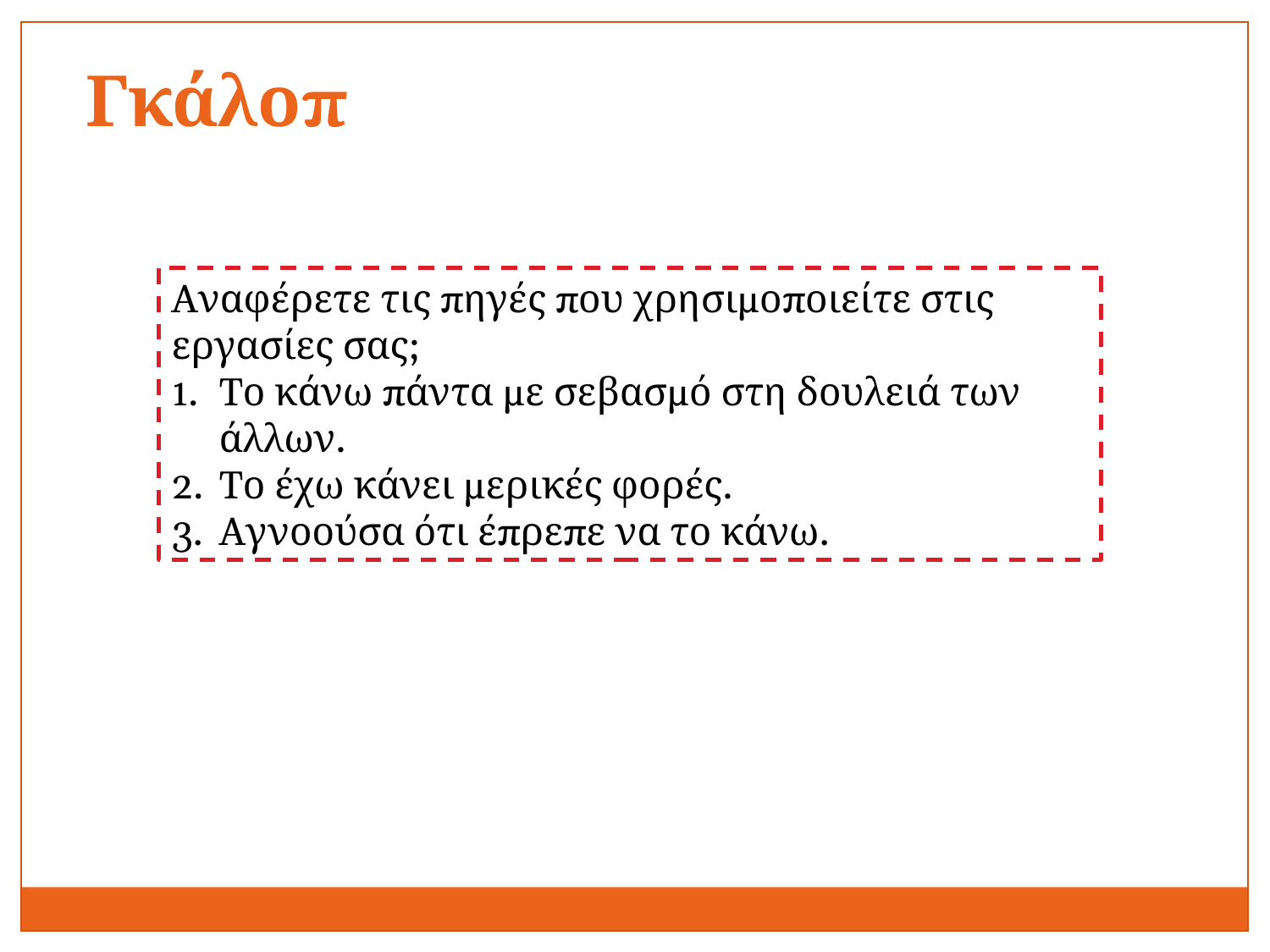

Γκάλοπ
Αναφέρετε τις πηγές που χρησιμοποιείτε στις εργασίες σας;
Το κάνω πάντα με σεβασμό στη δουλειά των άλλων.
Το έχω κάνει μερικές φορές.
Αγνοούσα ότι έπρεπε να το κάνω.